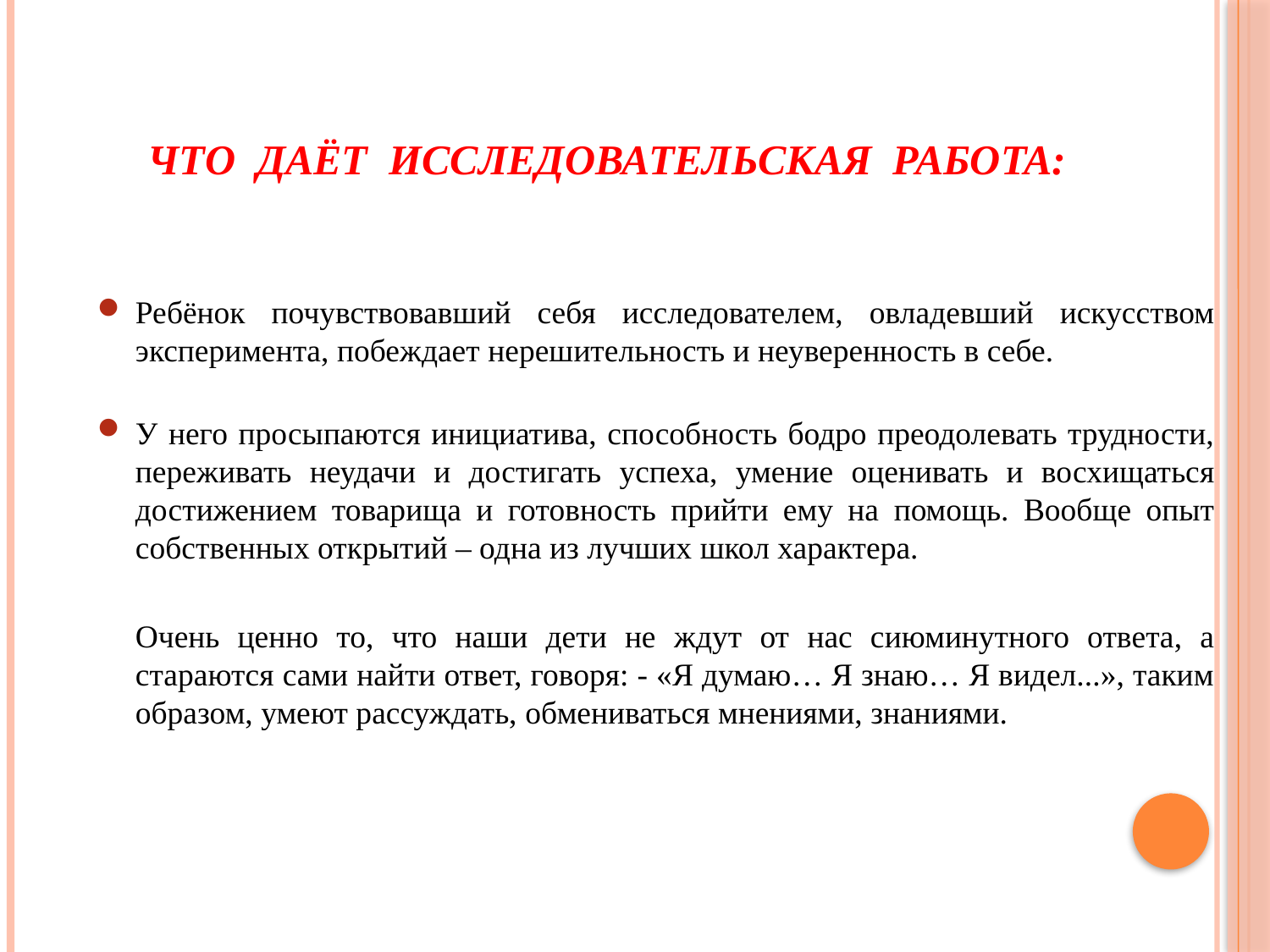

ЧТО  ДАЁТ  ИССЛЕДОВАТЕЛЬСКАЯ  РАБОТА:
Ребёнок почувствовавший себя исследователем, овладевший искусством эксперимента, побеждает нерешительность и неуверенность в себе.

У него просыпаются инициатива, способность бодро преодолевать трудности, переживать неудачи и достигать успеха, умение оценивать и восхищаться достижением товарища и готовность прийти ему на помощь. Вообще опыт собственных открытий – одна из лучших школ характера.

	Очень ценно то, что наши дети не ждут от нас сиюминутного ответа, а стараются сами найти ответ, говоря: - «Я думаю… Я знаю… Я видел...», таким образом, умеют рассуждать, обмениваться мнениями, знаниями.